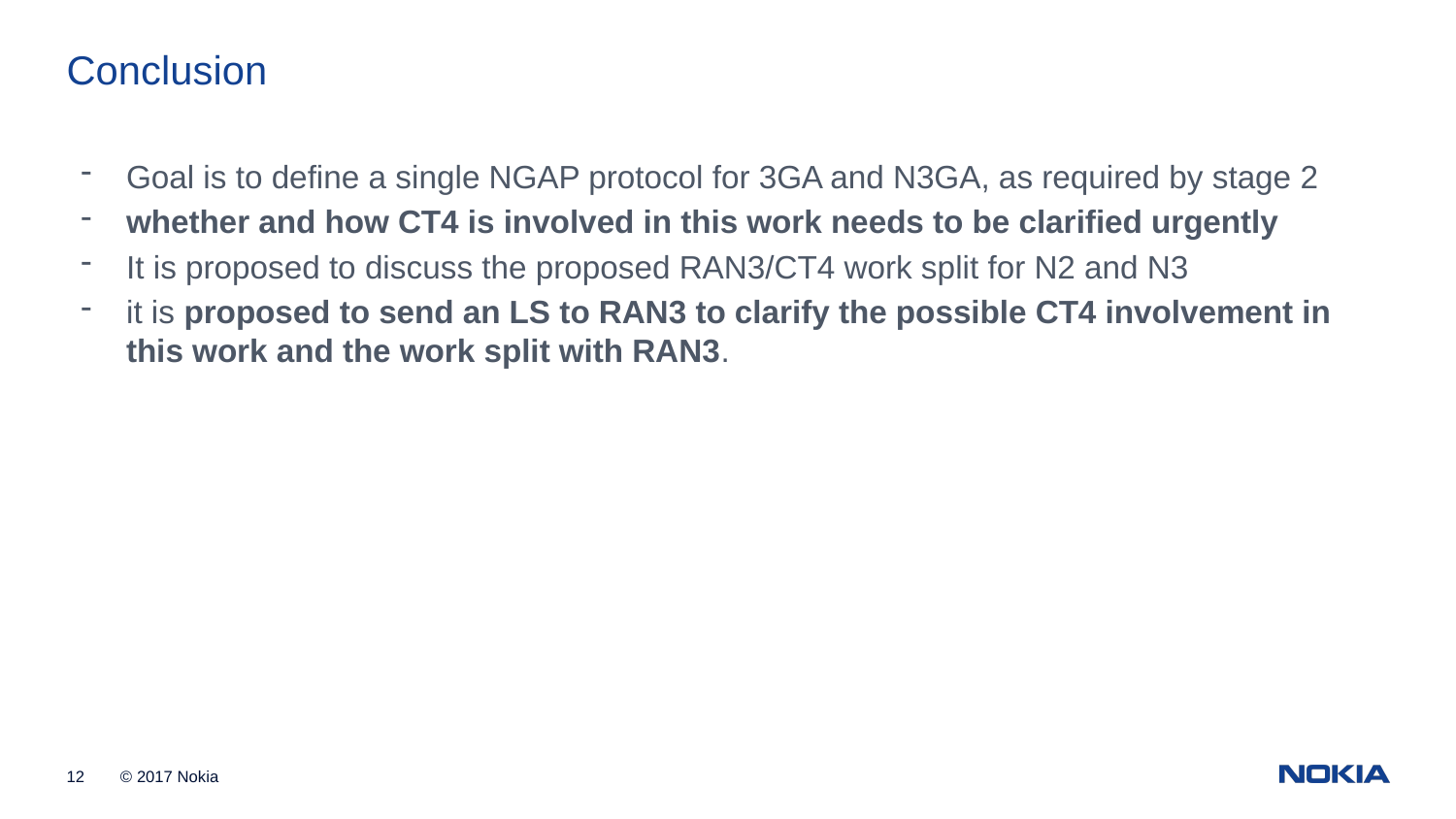

# Conclusion
Goal is to define a single NGAP protocol for 3GA and N3GA, as required by stage 2
whether and how CT4 is involved in this work needs to be clarified urgently
It is proposed to discuss the proposed RAN3/CT4 work split for N2 and N3
it is proposed to send an LS to RAN3 to clarify the possible CT4 involvement in this work and the work split with RAN3.